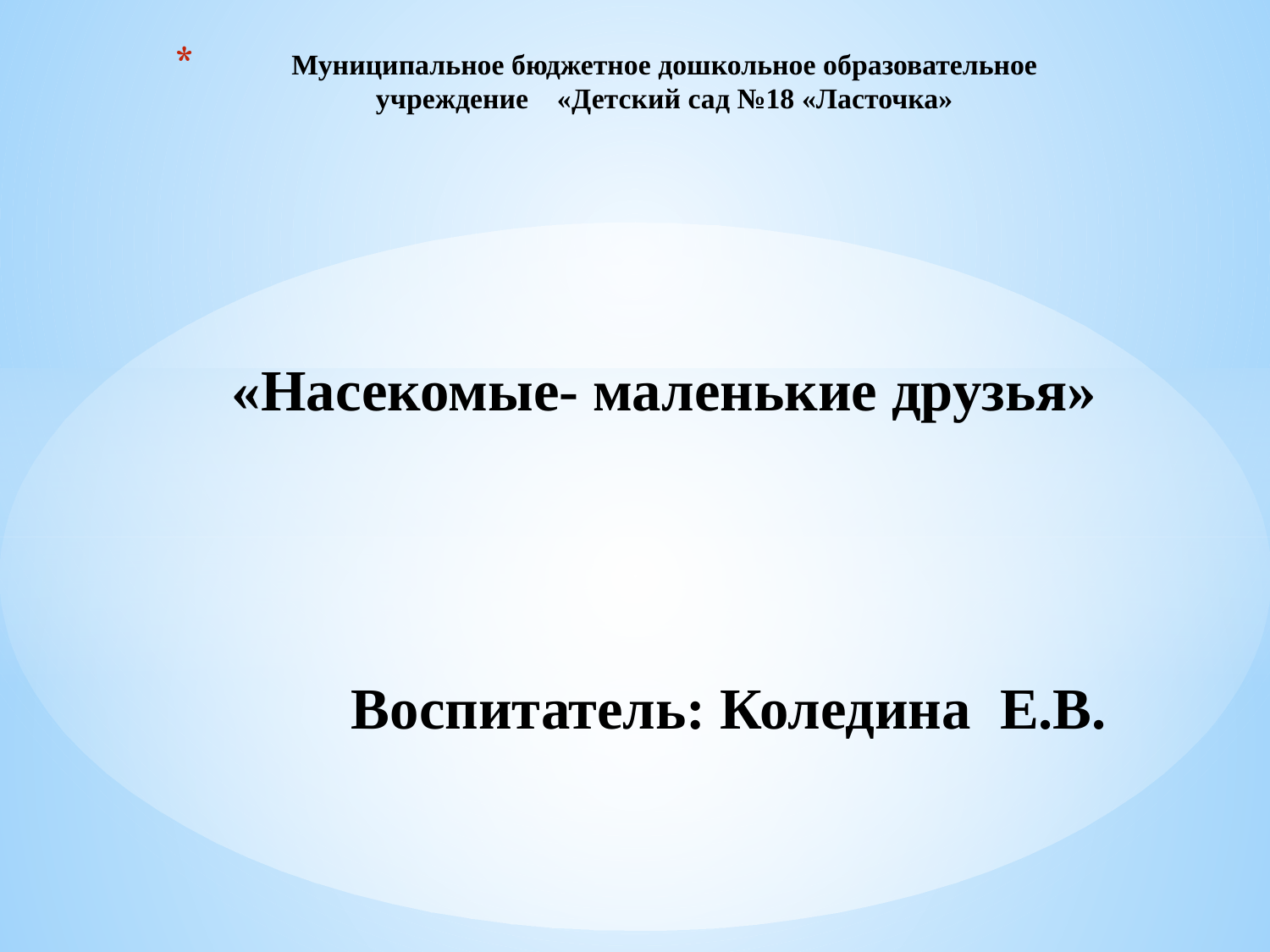

# Муниципальное бюджетное дошкольное образовательное учреждение    «Детский сад №18 «Ласточка»
   «Насекомые- маленькие друзья»

                                                                                           Воспитатель: Коледина  Е.В.